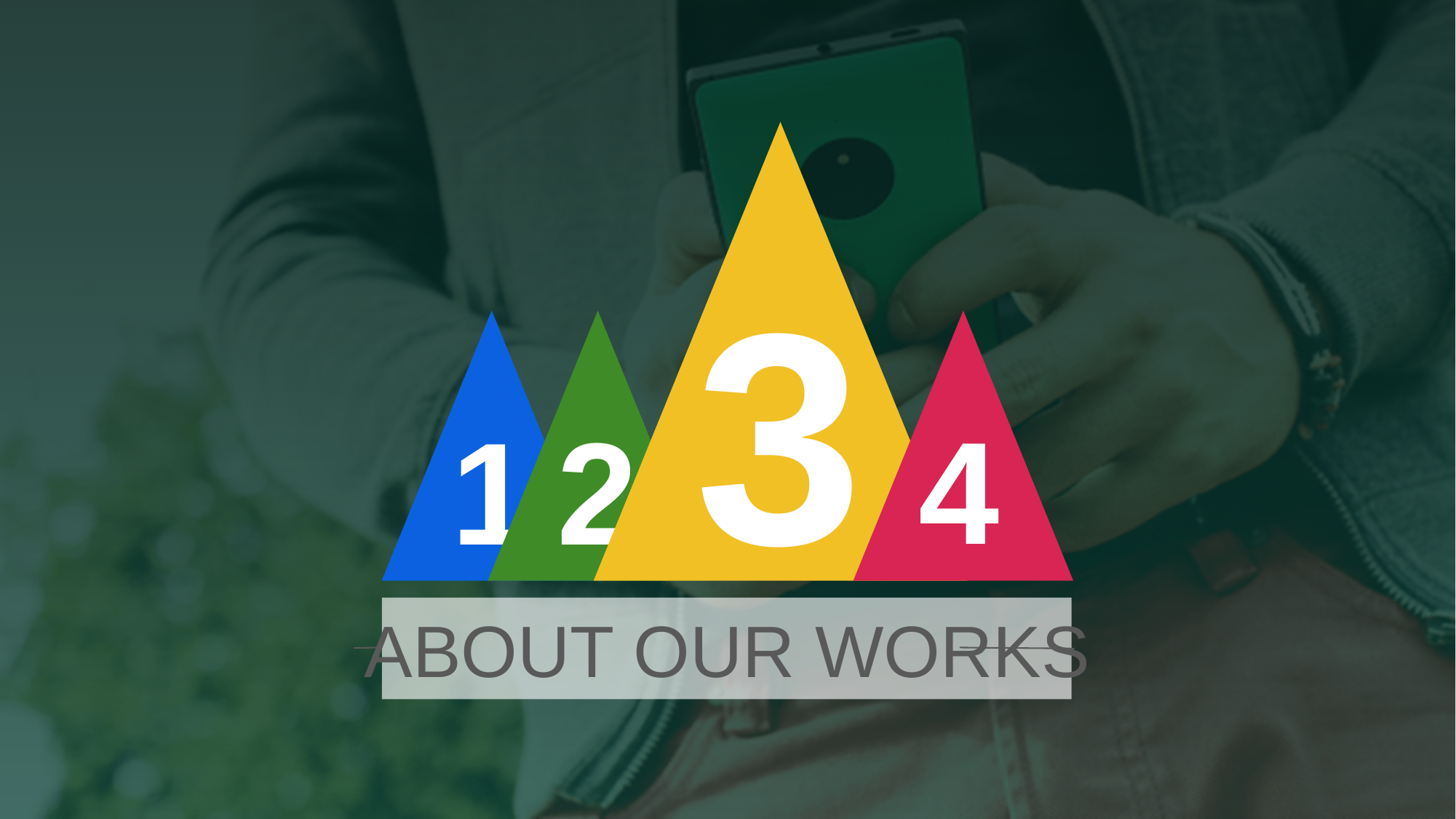

3

1
2
4

ABOUT OUR WORKS